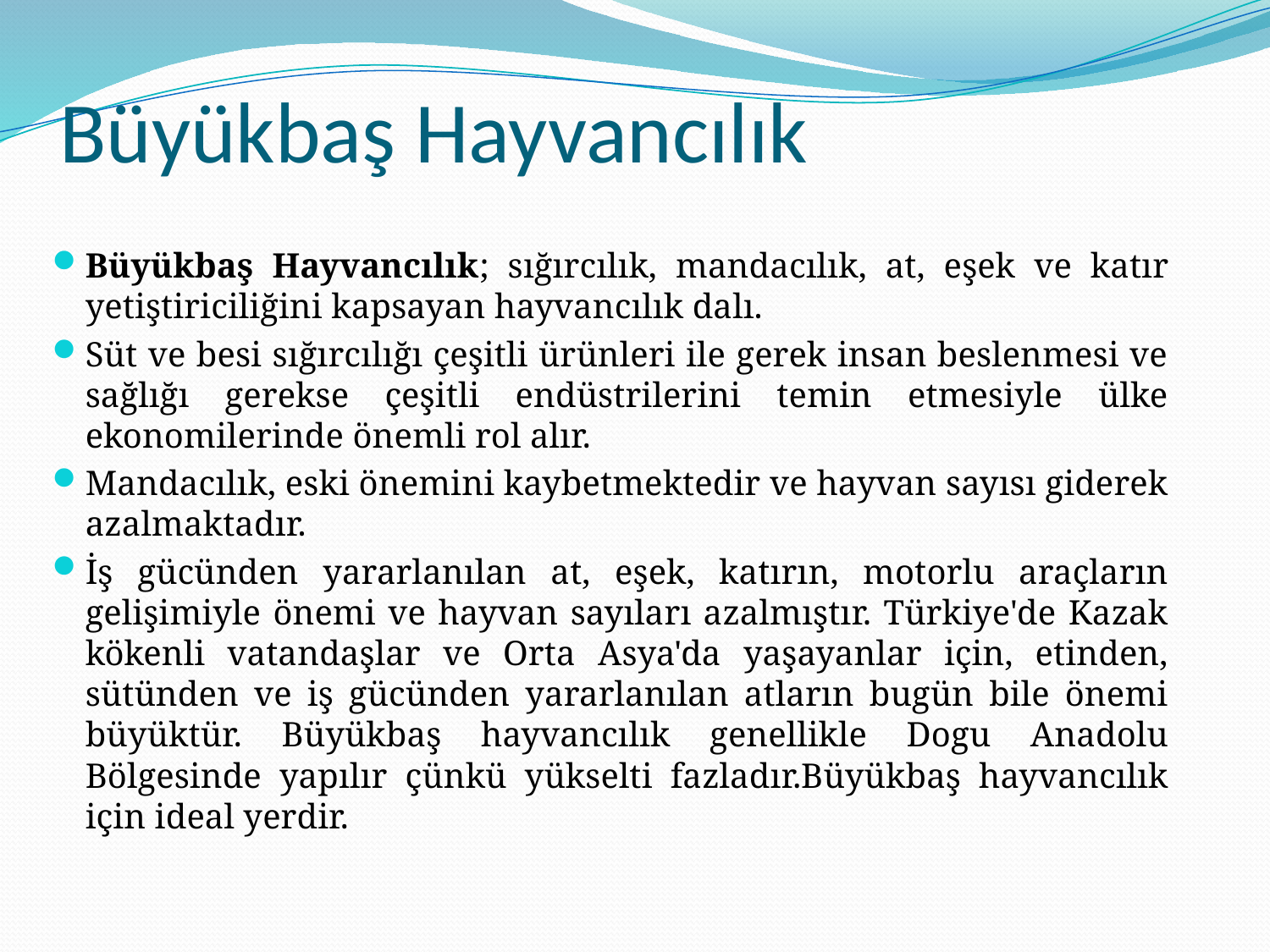

# Büyükbaş Hayvancılık
Büyükbaş Hayvancılık; sığırcılık, mandacılık, at, eşek ve katır yetiştiriciliğini kapsayan hayvancılık dalı.
Süt ve besi sığırcılığı çeşitli ürünleri ile gerek insan beslenmesi ve sağlığı gerekse çeşitli endüstrilerini temin etmesiyle ülke ekonomilerinde önemli rol alır.
Mandacılık, eski önemini kaybetmektedir ve hayvan sayısı giderek azalmaktadır.
İş gücünden yararlanılan at, eşek, katırın, motorlu araçların gelişimiyle önemi ve hayvan sayıları azalmıştır. Türkiye'de Kazak kökenli vatandaşlar ve Orta Asya'da yaşayanlar için, etinden, sütünden ve iş gücünden yararlanılan atların bugün bile önemi büyüktür. Büyükbaş hayvancılık genellikle Dogu Anadolu Bölgesinde yapılır çünkü yükselti fazladır.Büyükbaş hayvancılık için ideal yerdir.